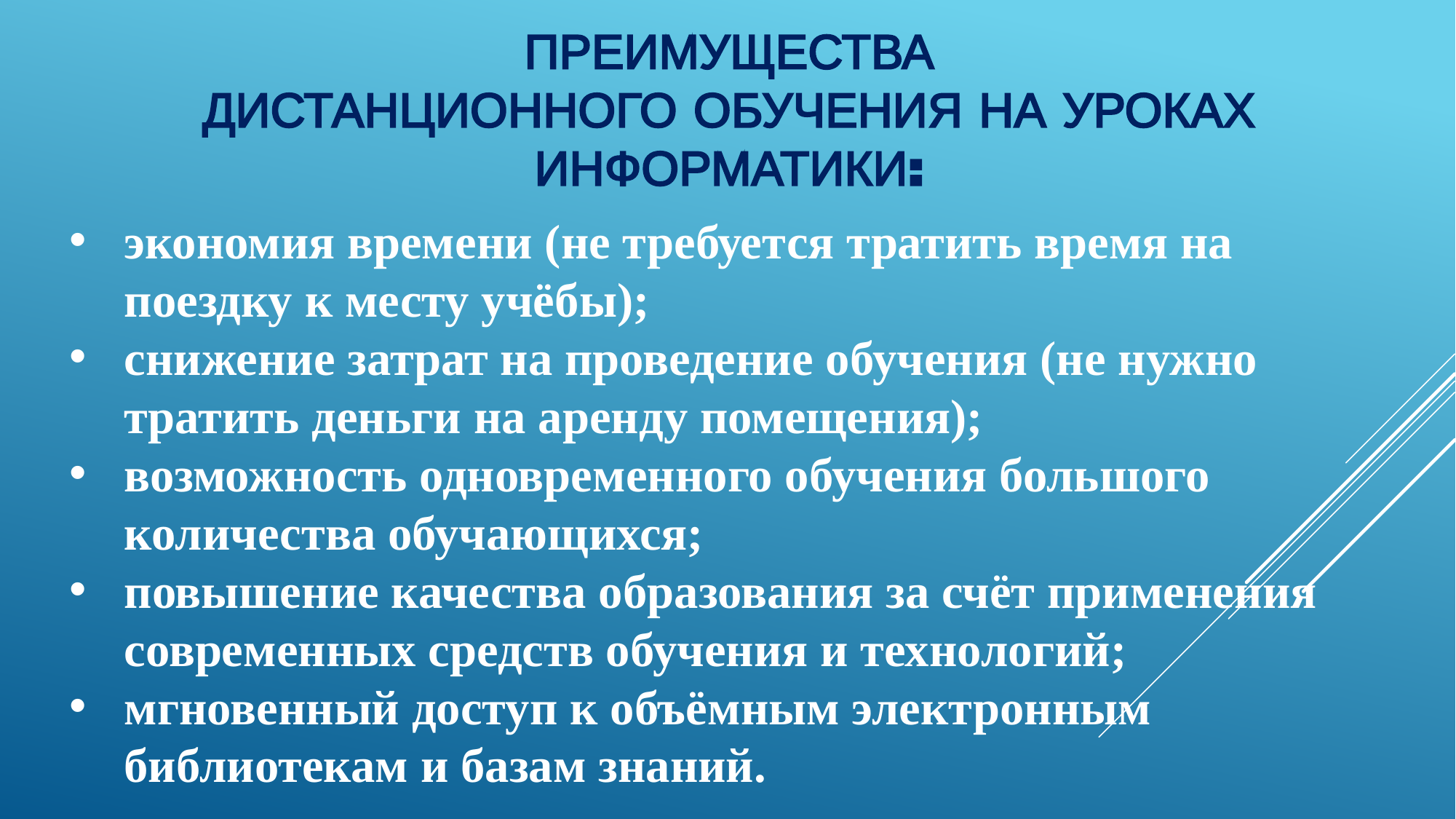

# Преимущества дистанционного обучения на уроках информатики:
экономия времени (не требуется тратить время на поездку к месту учёбы);
снижение затрат на проведение обучения (не нужно тратить деньги на аренду помещения);
возможность одновременного обучения большого количества обучающихся;
повышение качества образования за счёт применения современных средств обучения и технологий;
мгновенный доступ к объёмным электронным библиотекам и базам знаний.